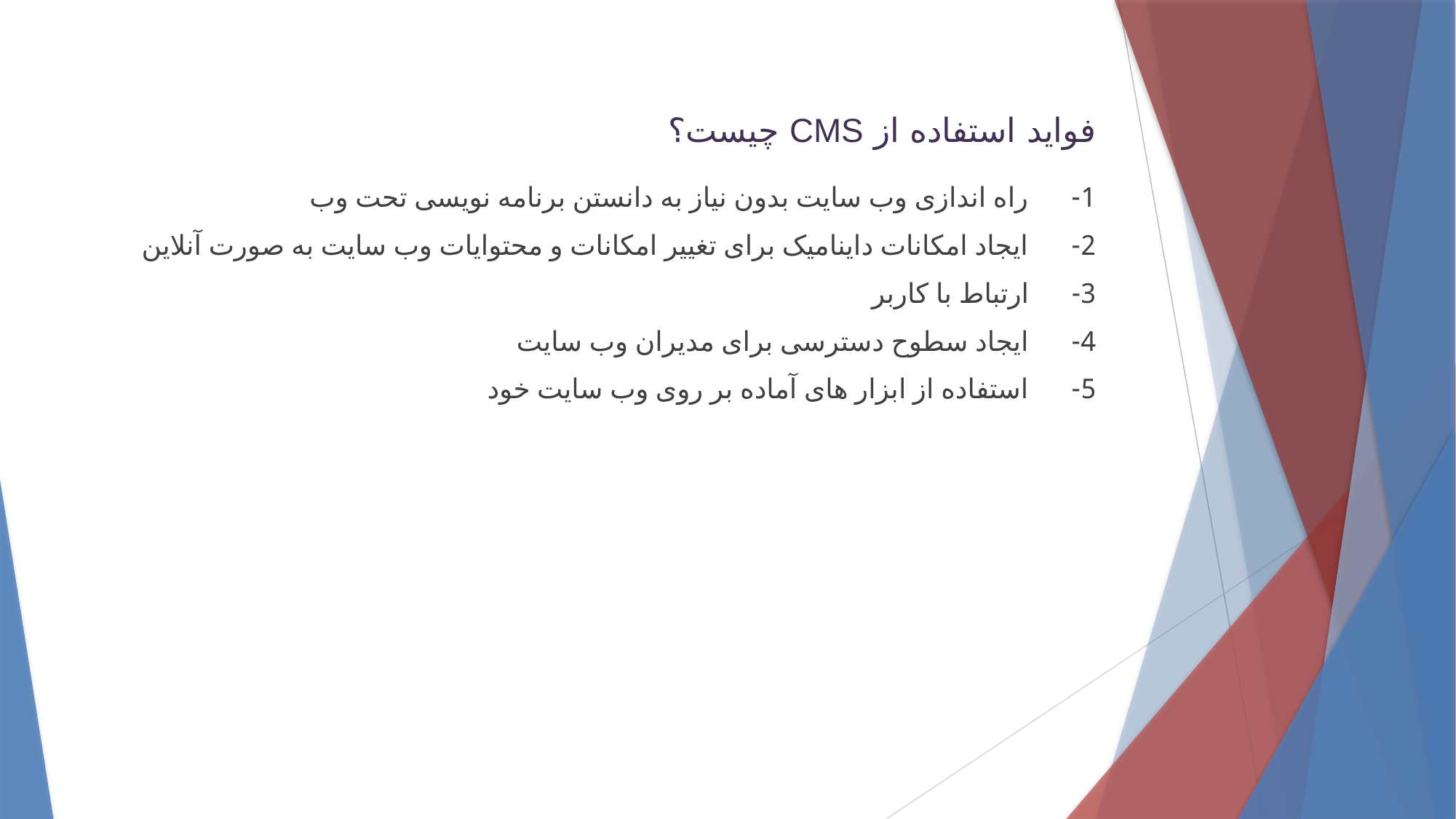

# فواید استفاده از CMS چیست؟

1-      راه اندازی وب سایت بدون نیاز به دانستن برنامه نویسی تحت وب
2-      ایجاد امکانات داینامیک برای تغییر امکانات و محتوایات وب سایت به صورت آنلاین
3-      ارتباط با کاربر
4-      ایجاد سطوح دسترسی برای مدیران وب سایت
5-      استفاده از ابزار های آماده بر روی وب سایت خود